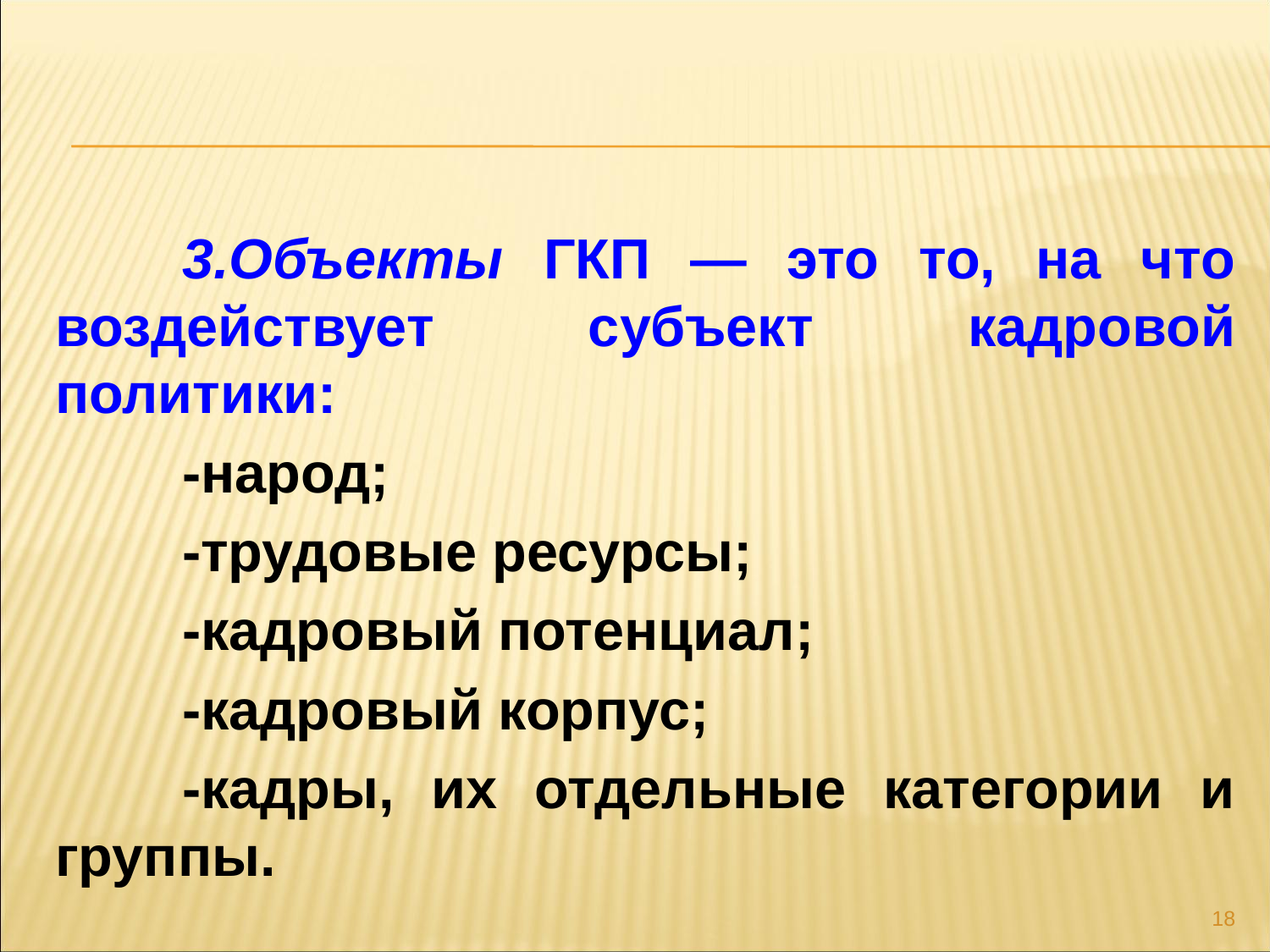

3.Объекты ГКП — это то, на что воздействует субъект кадровой политики:
	-народ;
	-трудовые ресурсы;
	-кадровый потенциал;
	-кадровый корпус;
	-кадры, их отдельные категории и группы.

18